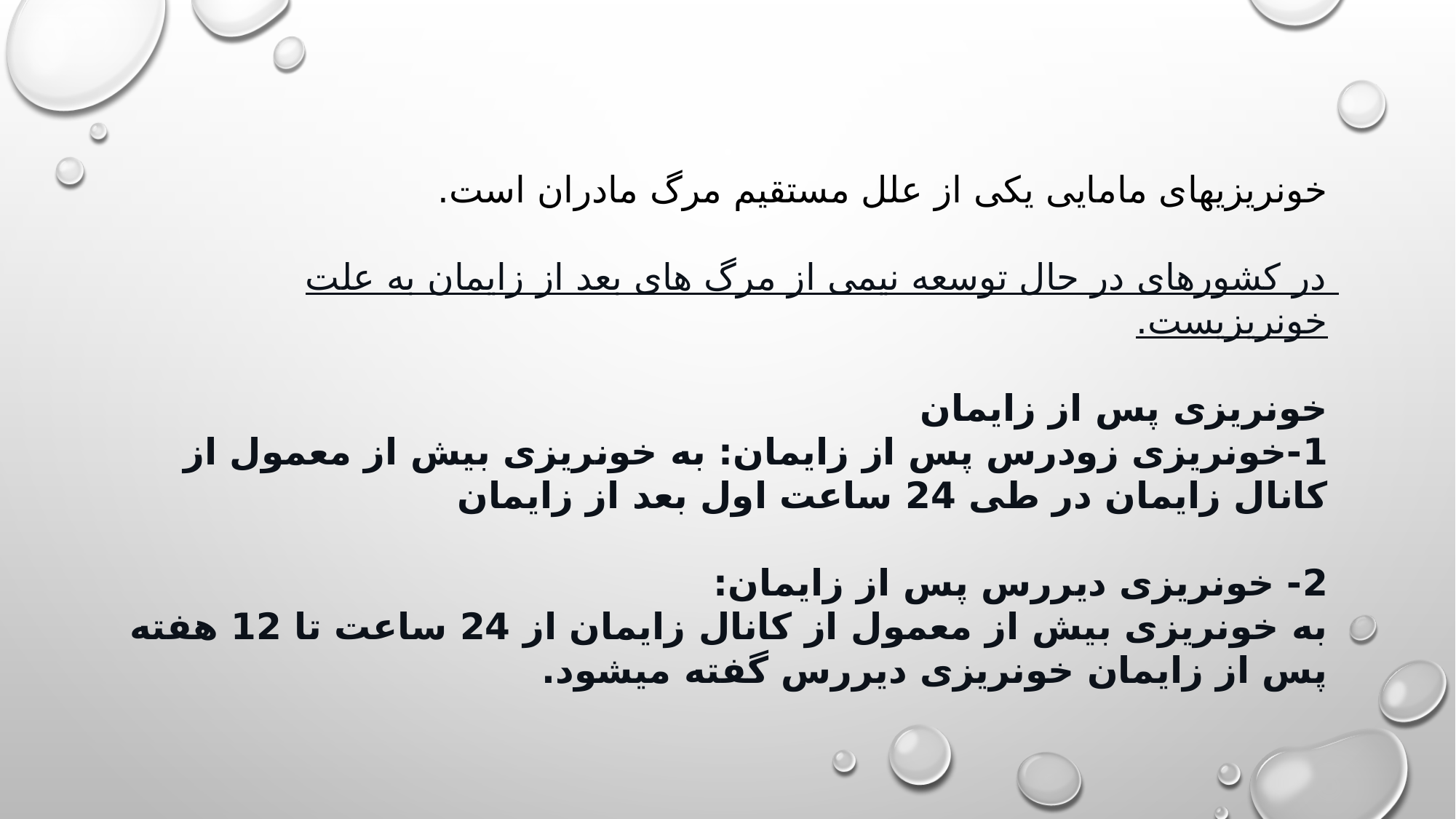

خونریزیهای مامایی یکی از علل مستقیم مرگ مادران است.

در کشورهای در حال توسعه نیمی از مرگ های بعد از زایمان به علت خونریزیست.

خونریزی پس از زایمان
1-خونریزی زودرس پس از زایمان: به خونریزی بیش از معمول از کانال زایمان در طی 24 ساعت اول بعد از زایمان

2- خونریزی دیررس پس از زایمان:
به خونریزی بیش از معمول از کانال زایمان از 24 ساعت تا 12 هفته پس از زایمان خونریزی دیررس گفته میشود.